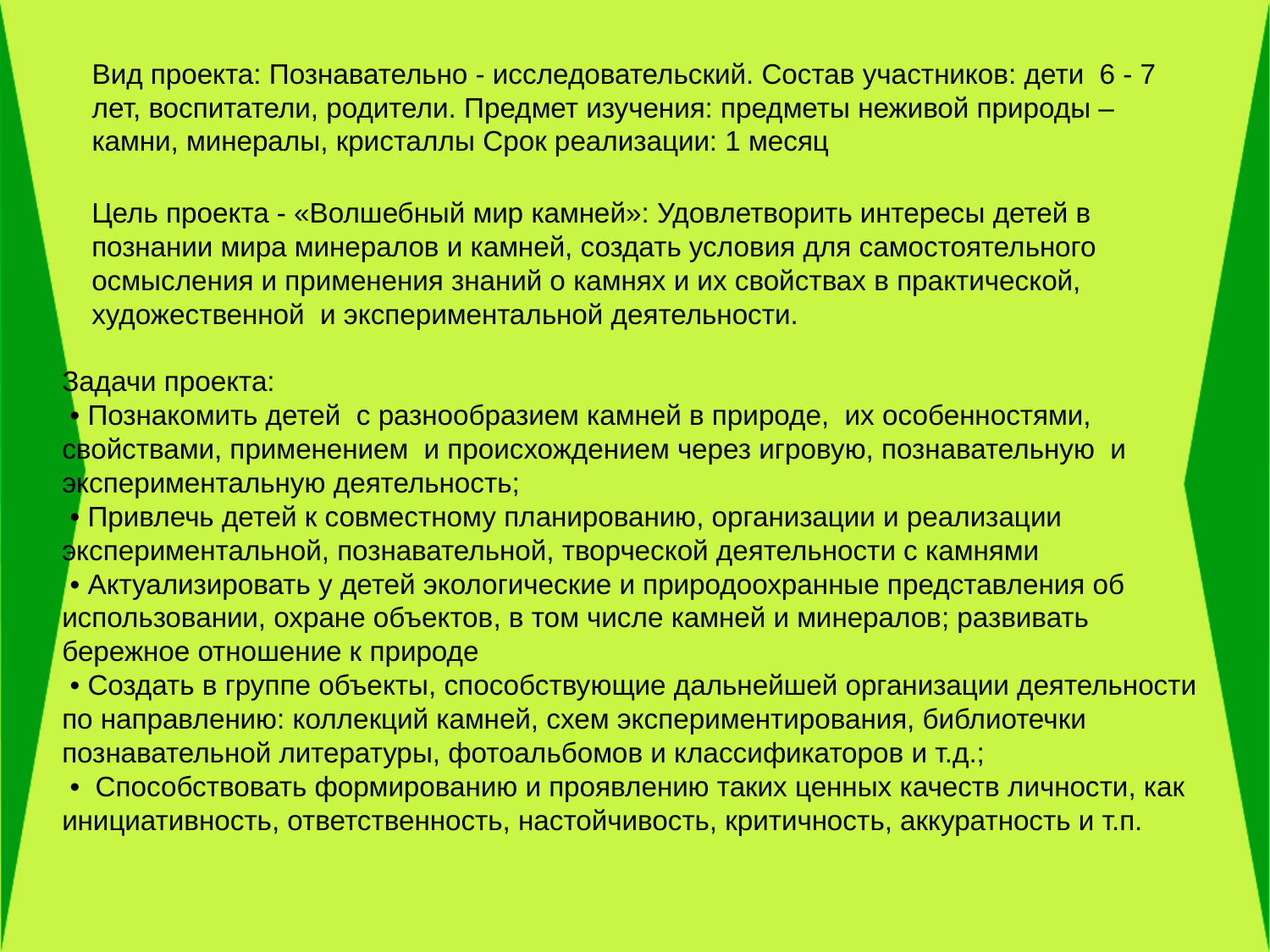

Вид проекта: Познавательно - исследовательский. Состав участников: дети  6 - 7 лет, воспитатели, родители. Предмет изучения: предметы неживой природы –камни, минералы, кристаллы Срок реализации: 1 месяц
Цель проекта - «Волшебный мир камней»: Удовлетворить интересы детей в познании мира минералов и камней, создать условия для самостоятельного осмысления и применения знаний о камнях и их свойствах в практической, художественной  и экспериментальной деятельности.
Задачи проекта:
 • Познакомить детей  с разнообразием камней в природе,  их особенностями, свойствами, применением  и происхождением через игровую, познавательную  и  экспериментальную деятельность;
 • Привлечь детей к совместному планированию, организации и реализации экспериментальной, познавательной, творческой деятельности с камнями
 • Актуализировать у детей экологические и природоохранные представления об использовании, охране объектов, в том числе камней и минералов; развивать бережное отношение к природе
 • Создать в группе объекты, способствующие дальнейшей организации деятельности по направлению: коллекций камней, схем экспериментирования, библиотечки познавательной литературы, фотоальбомов и классификаторов и т.д.;
 •  Способствовать формированию и проявлению таких ценных качеств личности, как инициативность, ответственность, настойчивость, критичность, аккуратность и т.п.